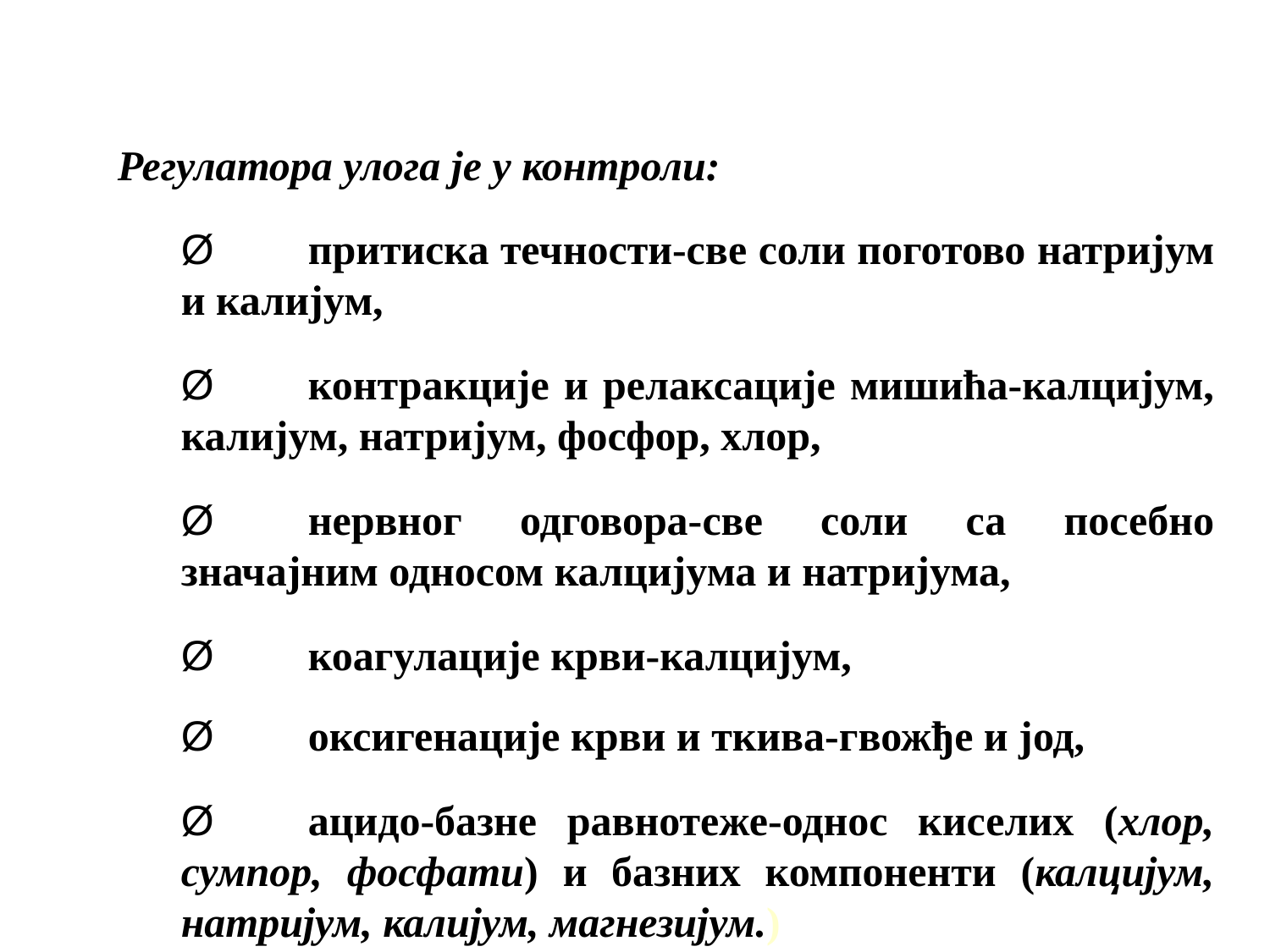

Регулатора улога је у контроли:

Ø	притиска течности-све соли поготово натријум и калијум,

Ø	контракције и релаксације мишића-калцијум, калијум, натријум, фосфор, хлор,

Ø	нервног одговора-све соли са посебно значајним односом калцијума и натријума,

Ø	коагулације крви-калцијум,

Ø	оксигенације крви и ткива-гвожђе и јод,

Ø	ацидо-базне равнотеже-однос киселих (хлор, сумпор, фосфати) и базних компоненти (калцијум, натријум, калијум, магнезијум.)